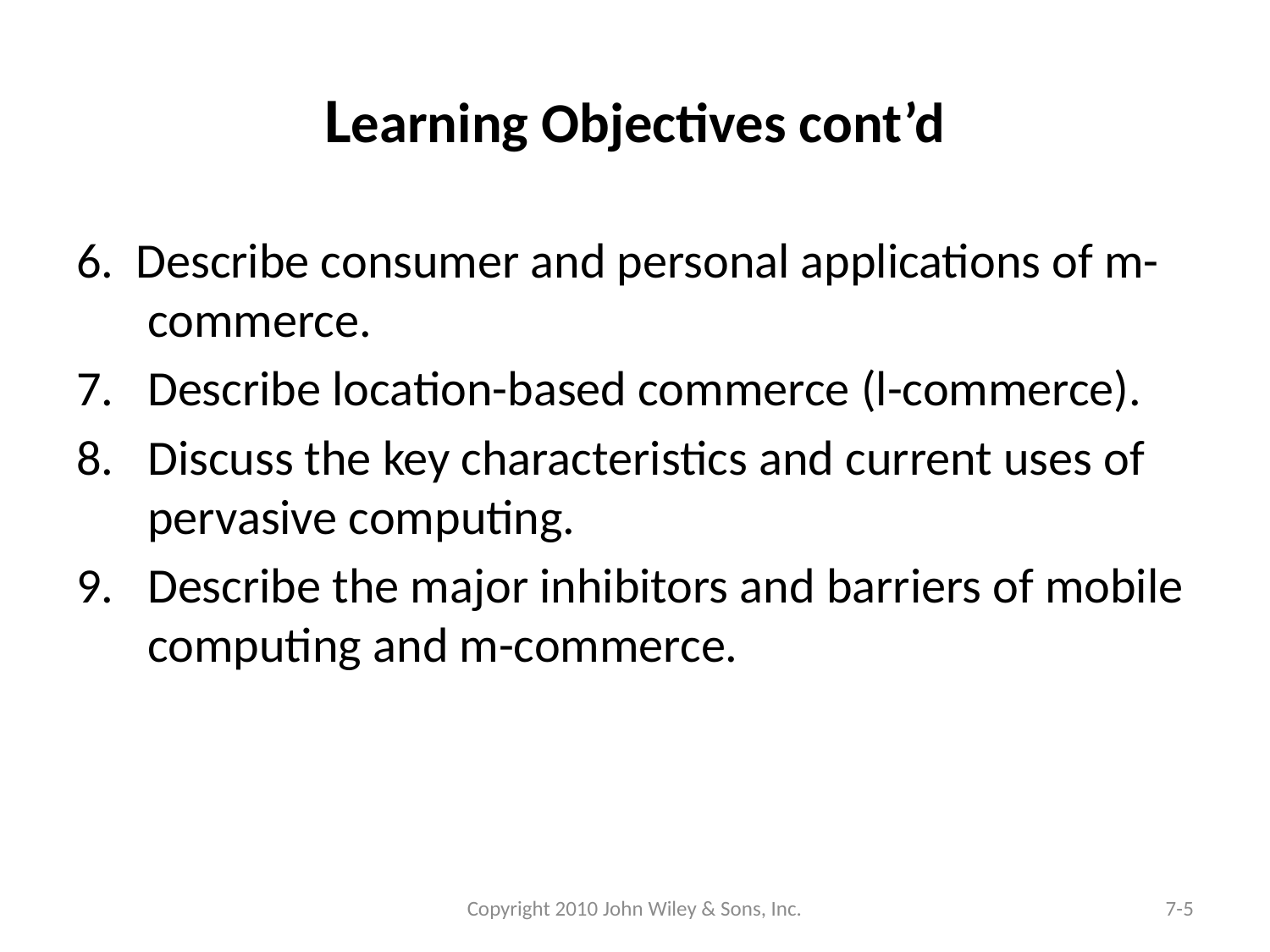

# Learning Objectives cont’d
6.  Describe consumer and personal applications of m-commerce.
Describe location-based commerce (l-commerce).
Discuss the key characteristics and current uses of pervasive computing.
Describe the major inhibitors and barriers of mobile computing and m-commerce.
Copyright 2010 John Wiley & Sons, Inc.
7-5